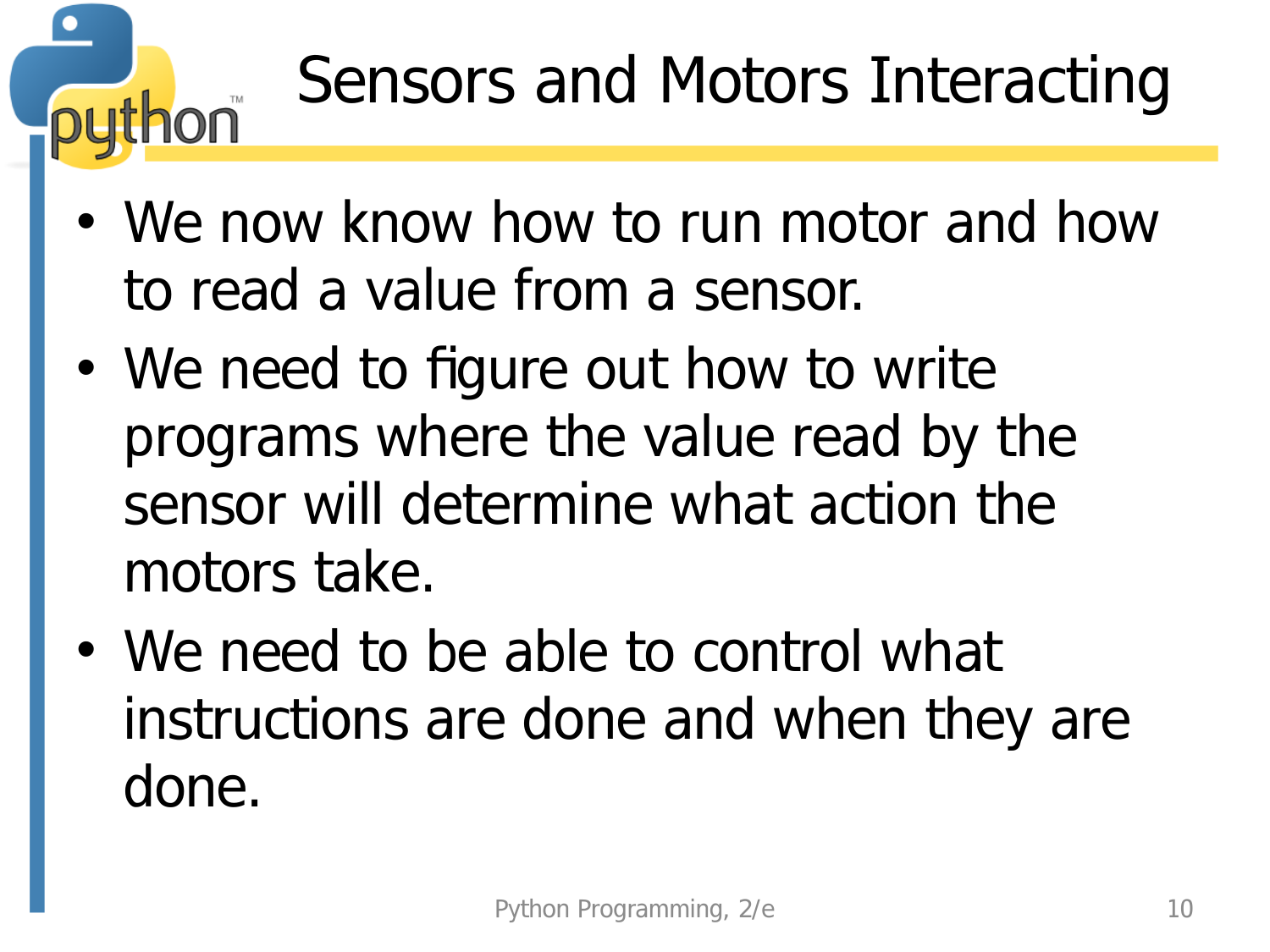

# Sensors and Motors Interacting
We now know how to run motor and how to read a value from a sensor.
We need to figure out how to write programs where the value read by the sensor will determine what action the motors take.
We need to be able to control what instructions are done and when they are done.

Python Programming, 2/e
10